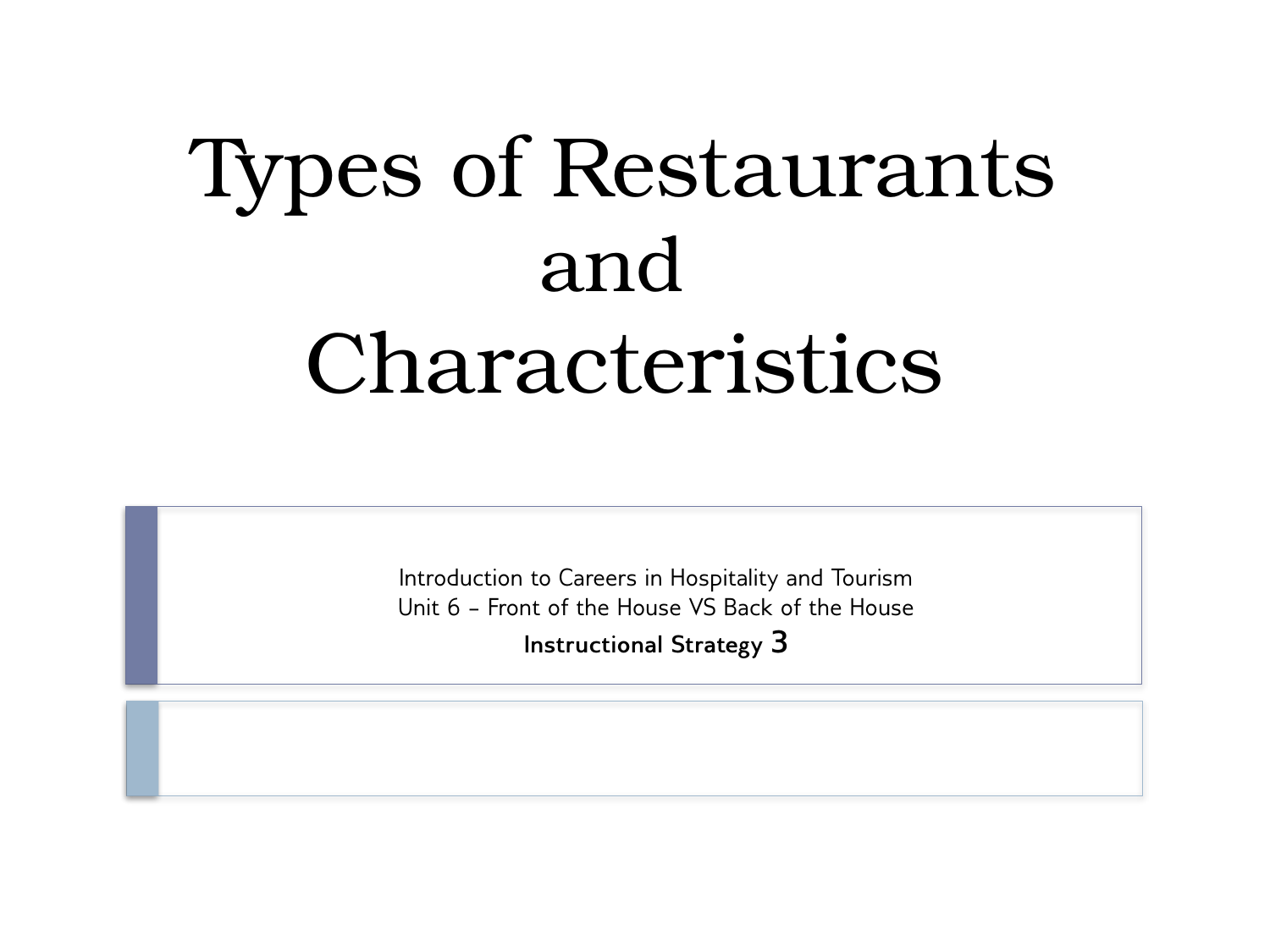

# Types of Restaurants and Characteristics
Introduction to Careers in Hospitality and Tourism
Unit 6 – Front of the House VS Back of the House
Instructional Strategy 3